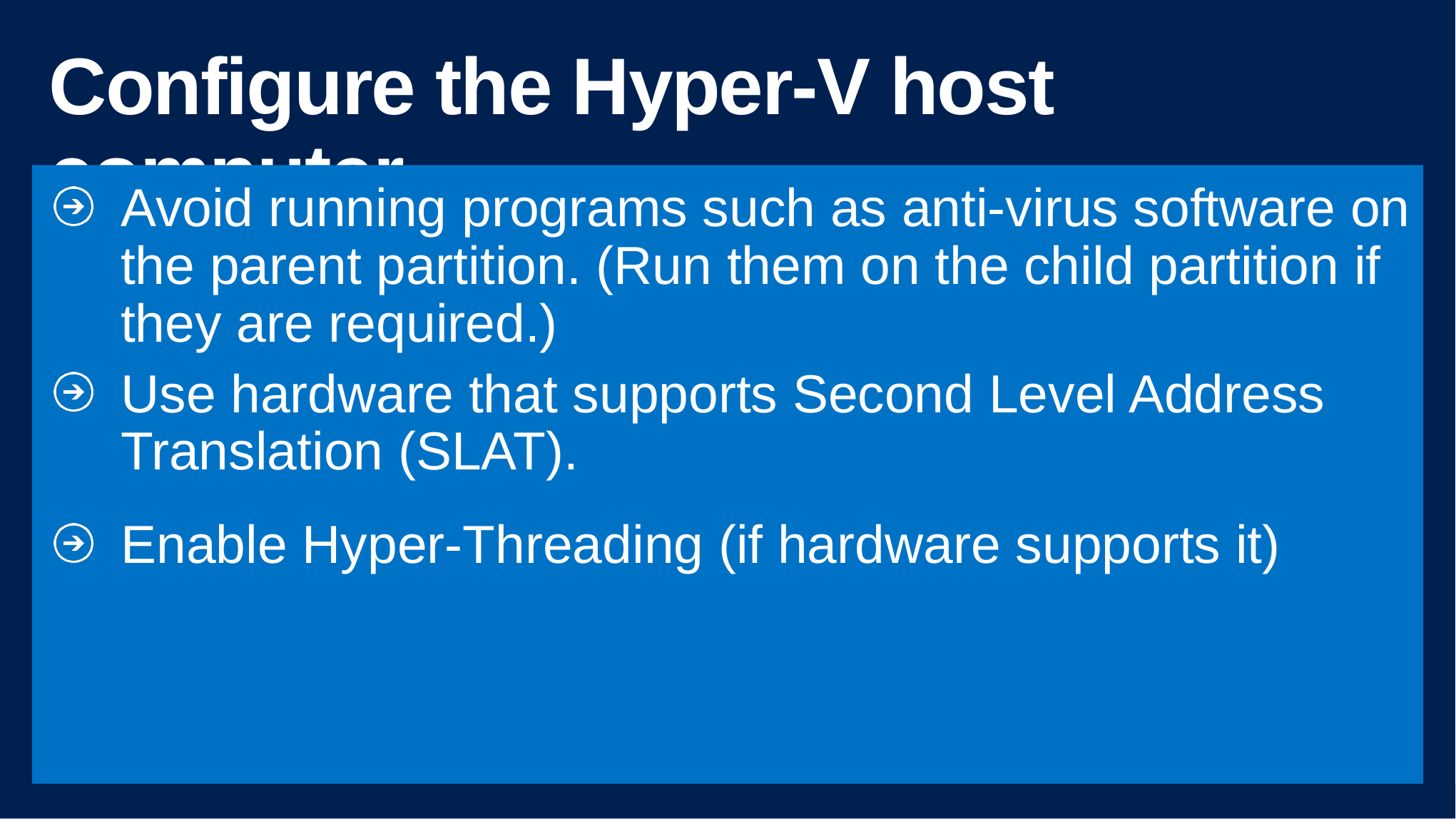

# Configure the Hyper-V host computer

Avoid running programs such as anti-virus software on the parent partition. (Run them on the child partition if they are required.)
Use hardware that supports Second Level Address Translation (SLAT).
Enable Hyper-Threading (if hardware supports it)